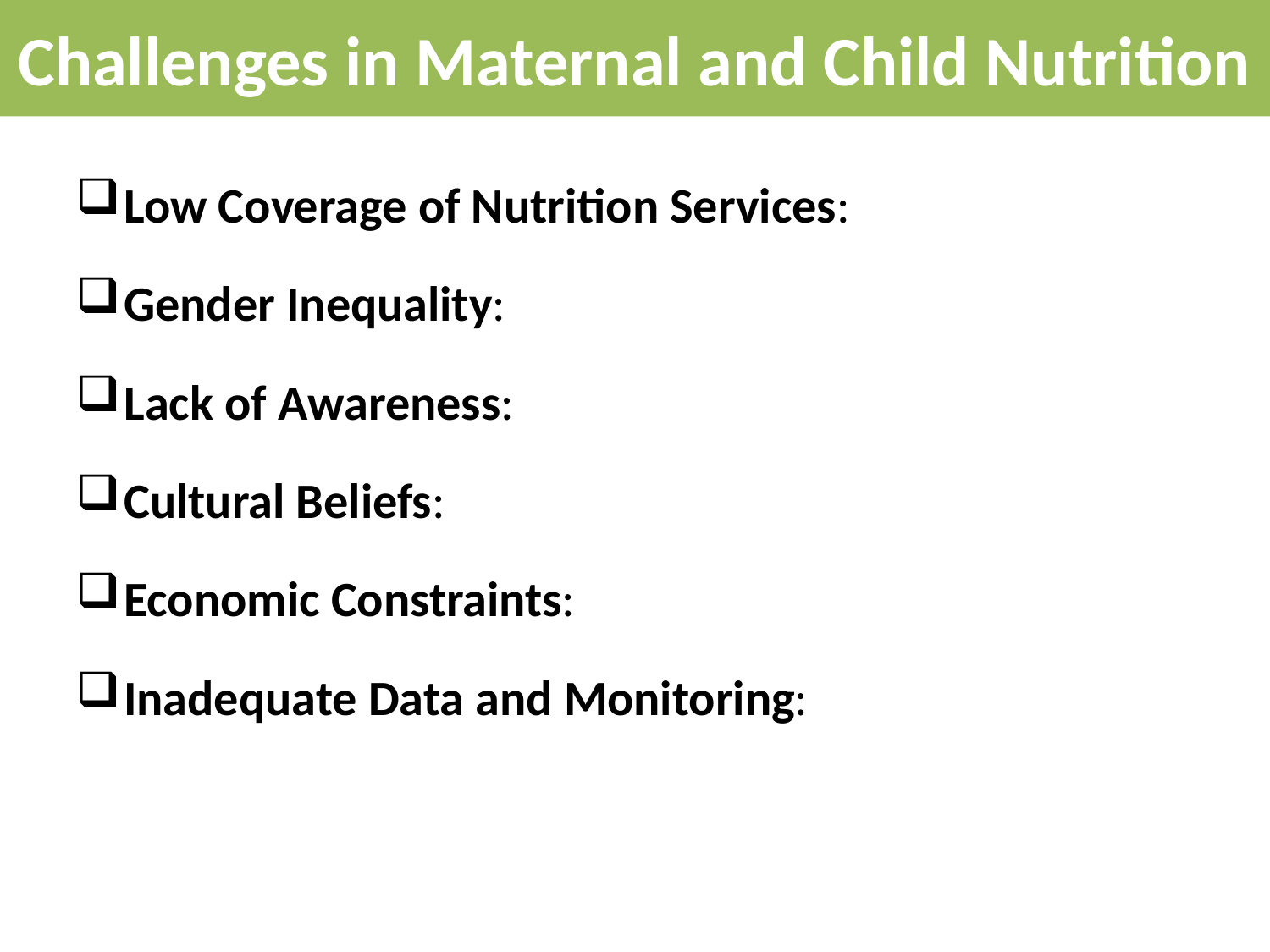

Challenges in Maternal and Child Nutrition
Low Coverage of Nutrition Services:
Gender Inequality:
Lack of Awareness:
Cultural Beliefs:
Economic Constraints:
Inadequate Data and Monitoring: